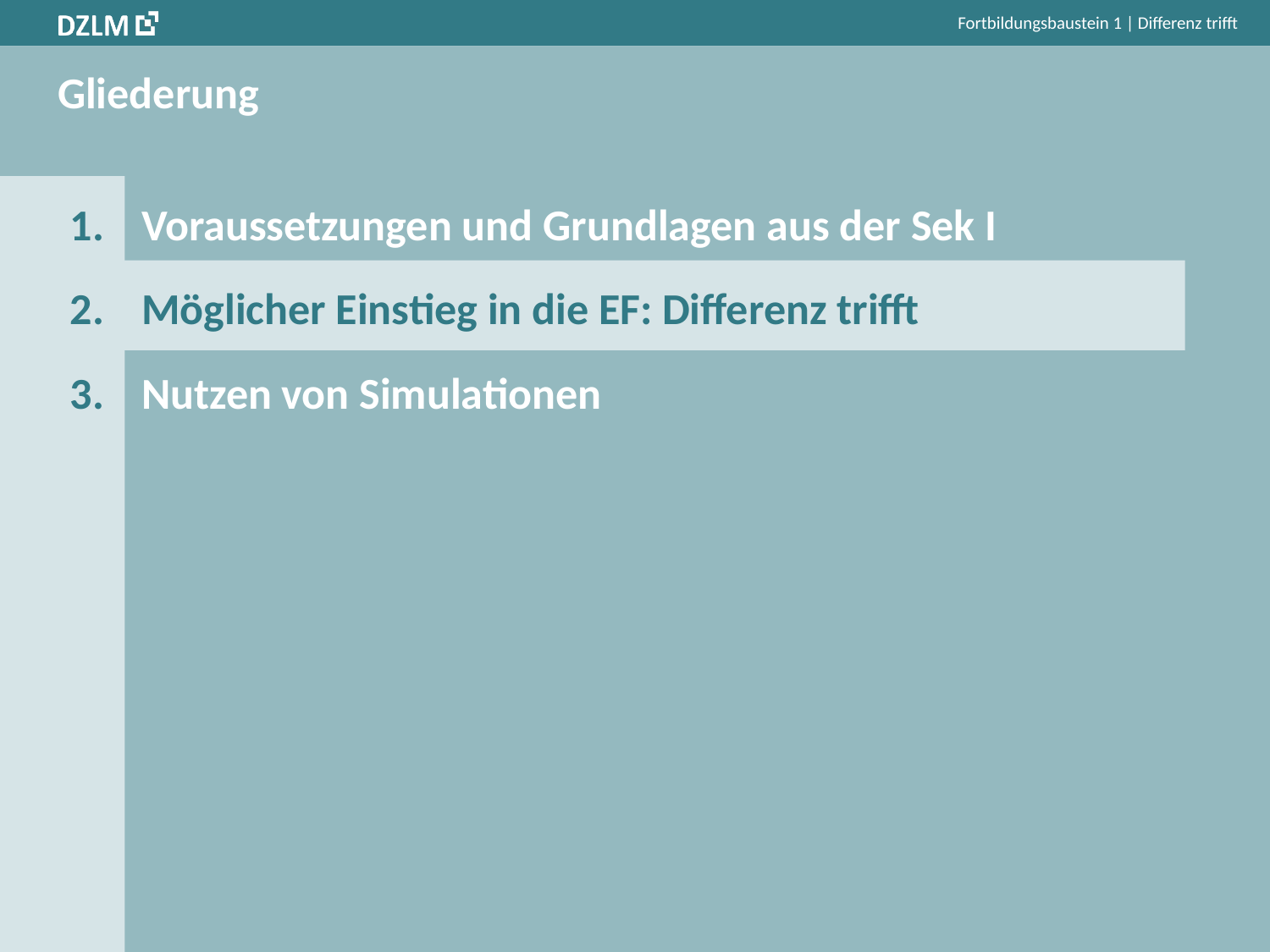

Fortbildungsbaustein 1 | Differenz trifft
# Gliederung

Voraussetzungen und Grundlagen aus der Sek I
Möglicher Einstieg in die EF: Differenz trifft
Nutzen von Simulationen